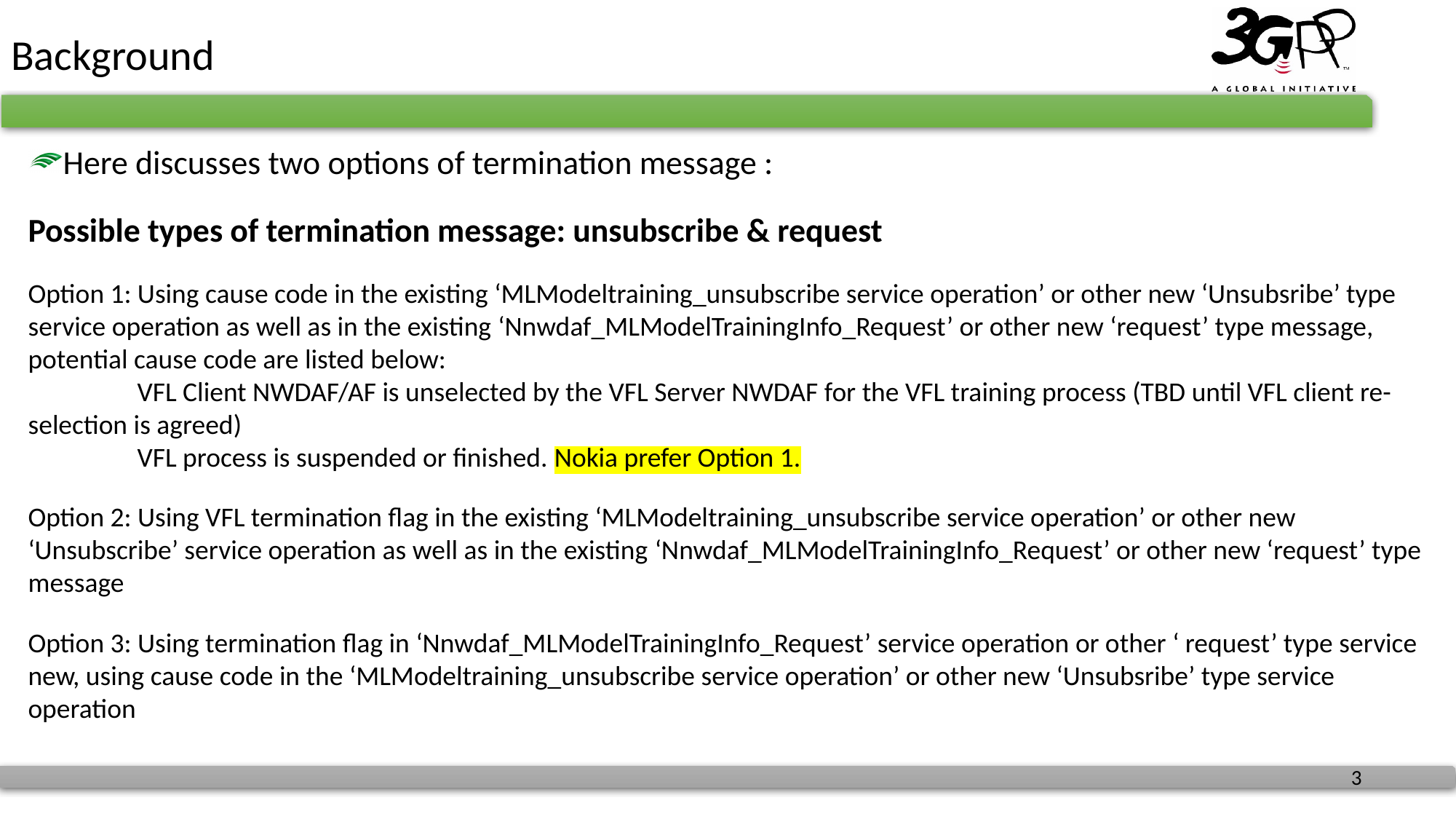

# Background
Here discusses two options of termination message :
Possible types of termination message: unsubscribe & request
Option 1: Using cause code in the existing ‘MLModeltraining_unsubscribe service operation’ or other new ‘Unsubsribe’ type service operation as well as in the existing ‘Nnwdaf_MLModelTrainingInfo_Request’ or other new ‘request’ type message, potential cause code are listed below:
	VFL Client NWDAF/AF is unselected by the VFL Server NWDAF for the VFL training process (TBD until VFL client re-selection is agreed)
	VFL process is suspended or finished. Nokia prefer Option 1.
Option 2: Using VFL termination flag in the existing ‘MLModeltraining_unsubscribe service operation’ or other new ‘Unsubscribe’ service operation as well as in the existing ‘Nnwdaf_MLModelTrainingInfo_Request’ or other new ‘request’ type message
Option 3: Using termination flag in ‘Nnwdaf_MLModelTrainingInfo_Request’ service operation or other ‘ request’ type service new, using cause code in the ‘MLModeltraining_unsubscribe service operation’ or other new ‘Unsubsribe’ type service operation